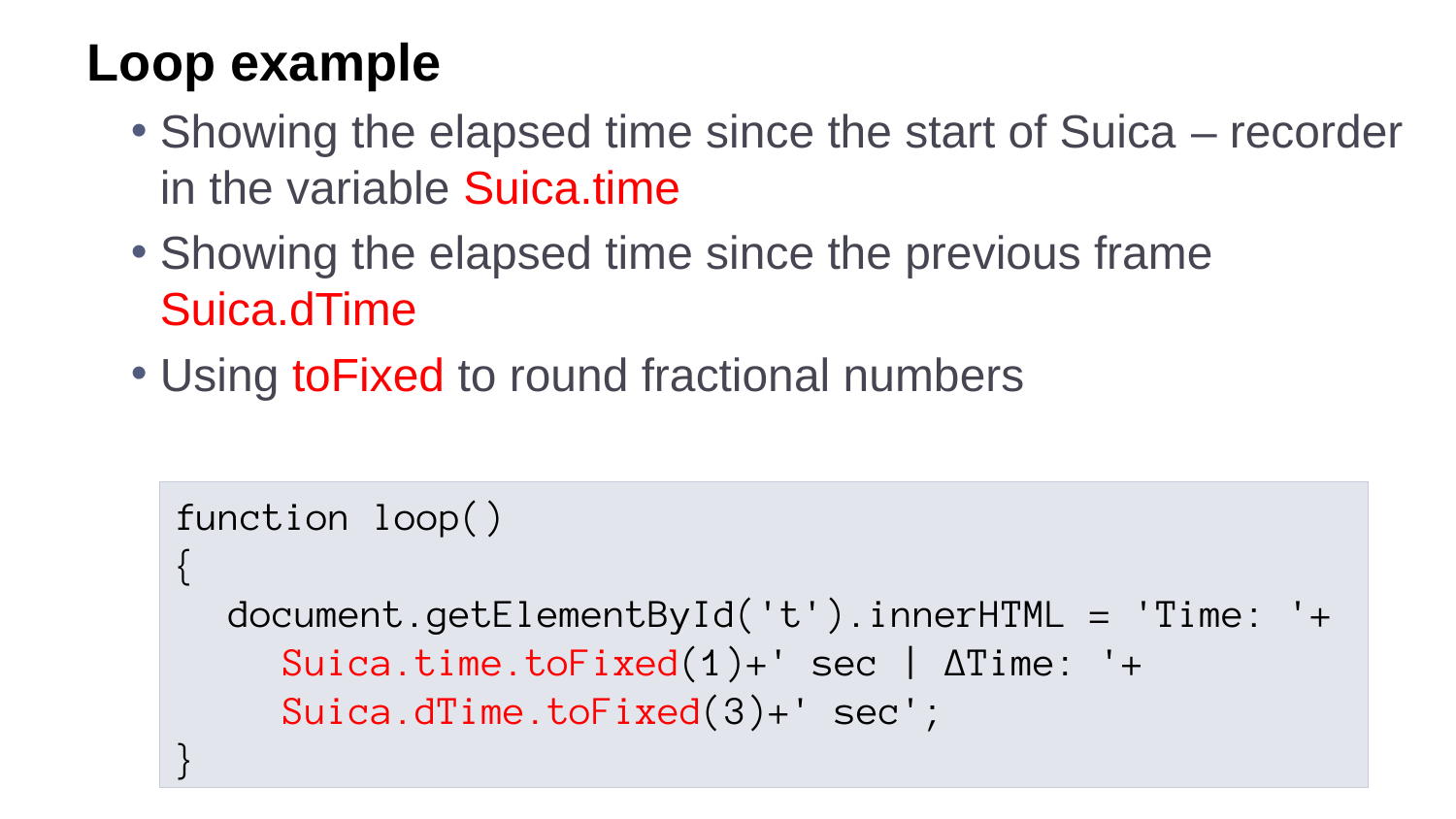

Loop example
Showing the elapsed time since the start of Suica – recorder in the variable Suica.time
Showing the elapsed time since the previous frame Suica.dTime
Using toFixed to round fractional numbers
function loop()
{
	document.getElementById('t').innerHTML = 'Time: '+
		Suica.time.toFixed(1)+' sec | ΔTime: '+
		Suica.dTime.toFixed(3)+' sec';
}